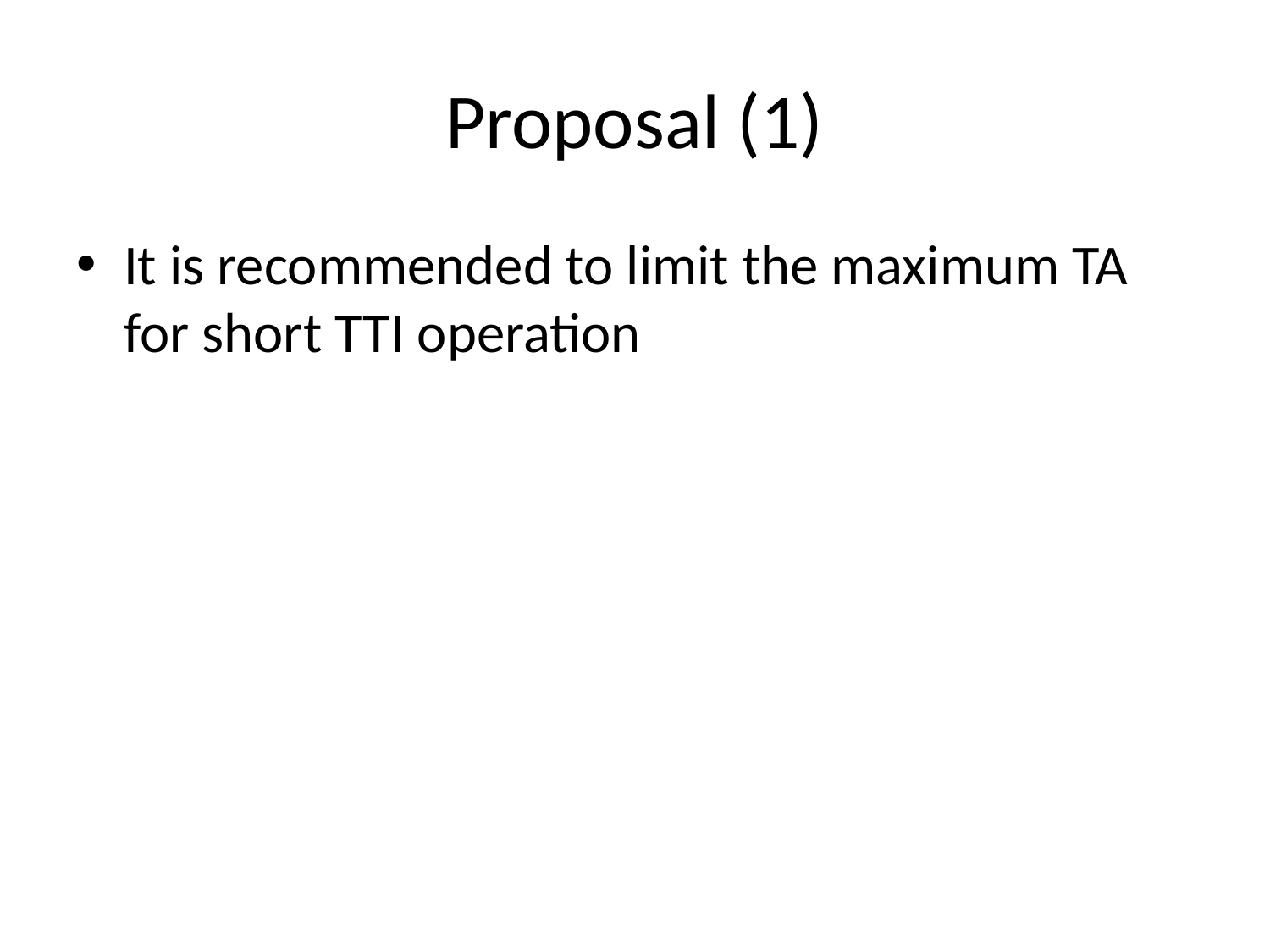

# Proposal (1)
It is recommended to limit the maximum TA for short TTI operation